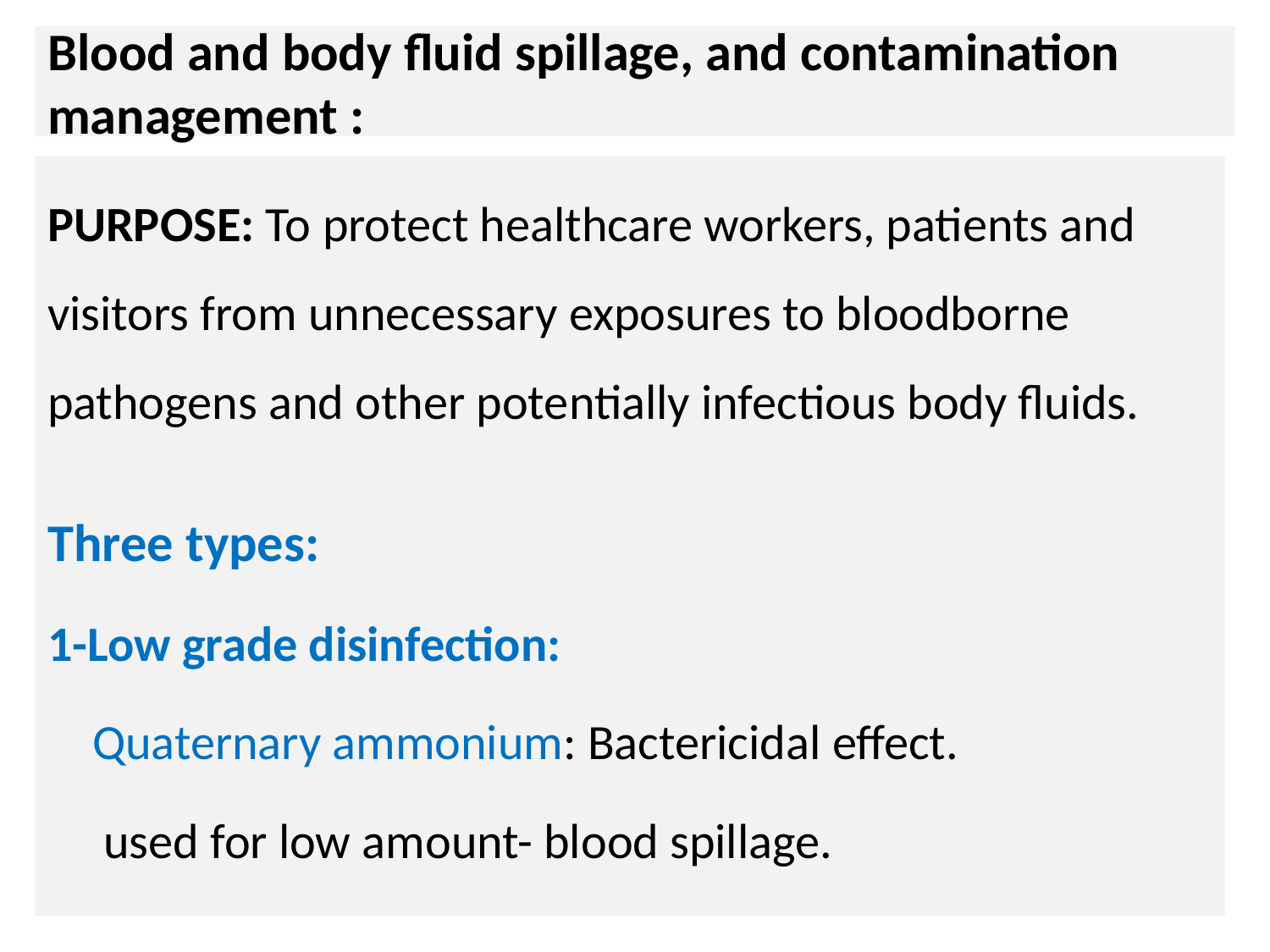

# Blood and body fluid spillage, and contamination management :
PURPOSE: To protect healthcare workers, patients and visitors from unnecessary exposures to bloodborne pathogens and other potentially infectious body fluids.

Three types:
1-Low grade disinfection:
    Quaternary ammonium: Bactericidal effect.
     used for low amount- blood spillage.